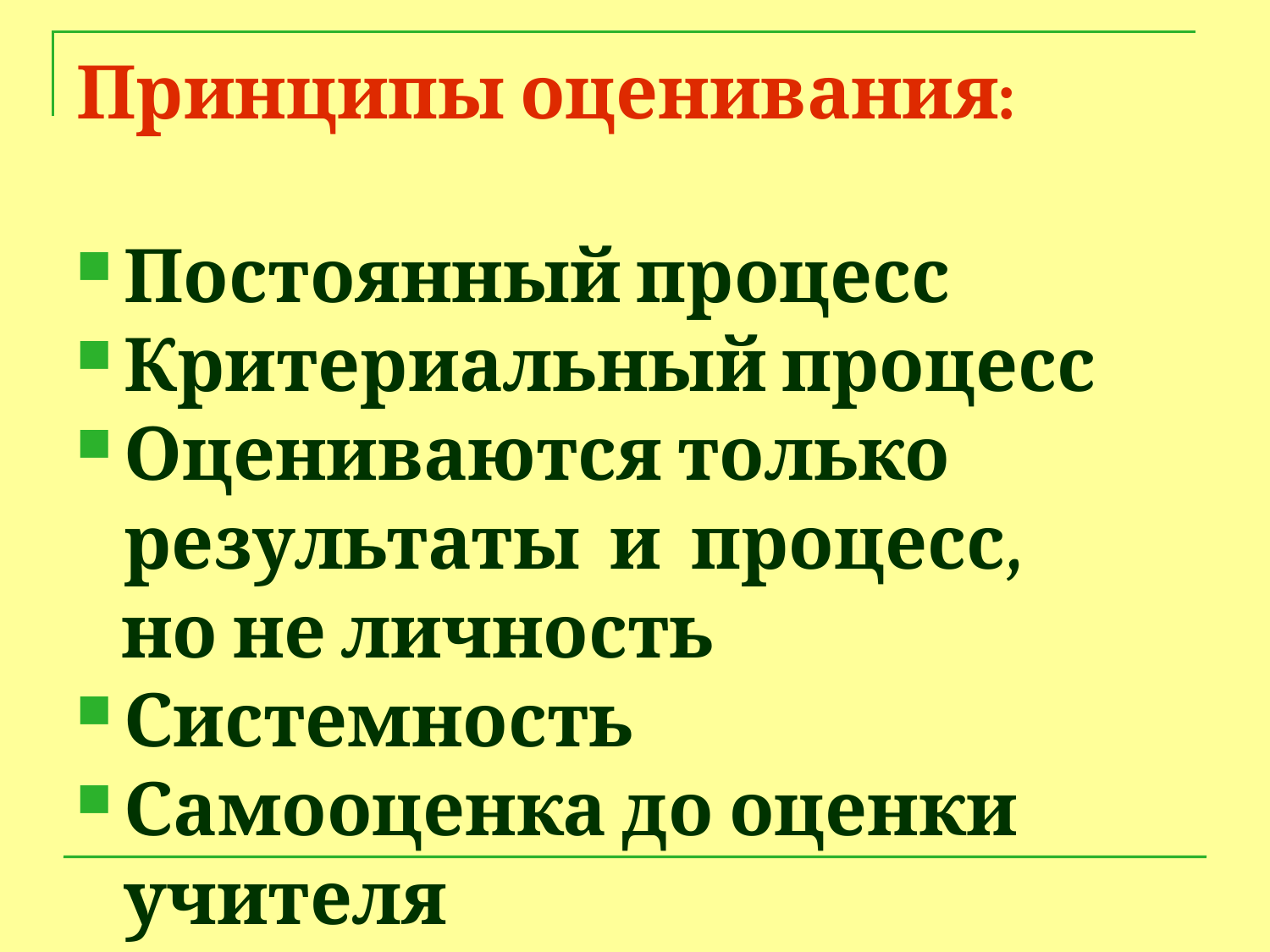

# Принципы оценивания:
Постоянный процесс
Критериальный процесс
Оцениваются только результаты  и  процесс,
   но не личность
Системность
Самооценка до оценки учителя